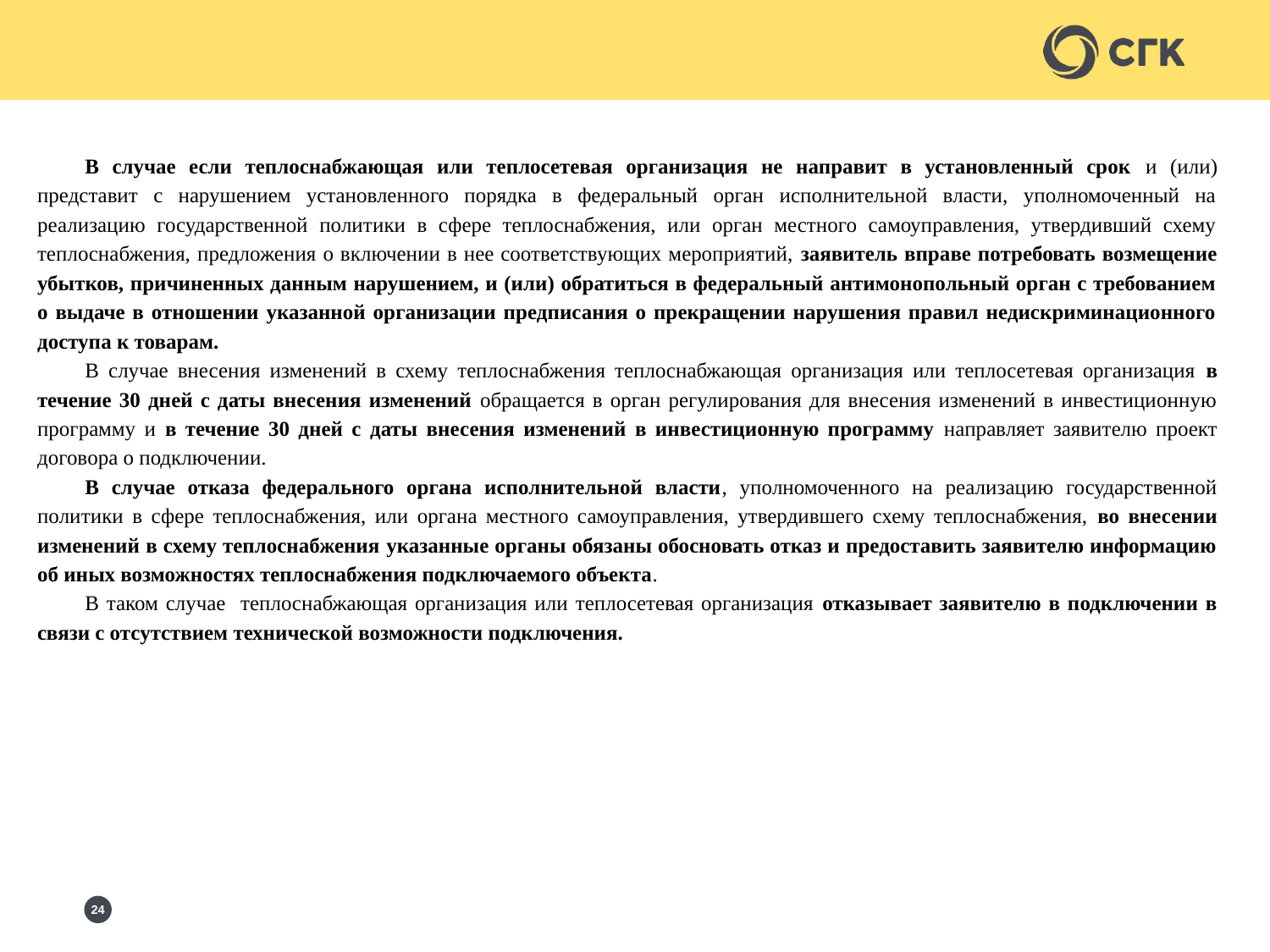

В случае если теплоснабжающая или теплосетевая организация не направит в установленный срок и (или) представит с нарушением установленного порядка в федеральный орган исполнительной власти, уполномоченный на реализацию государственной политики в сфере теплоснабжения, или орган местного самоуправления, утвердивший схему теплоснабжения, предложения о включении в нее соответствующих мероприятий, заявитель вправе потребовать возмещение убытков, причиненных данным нарушением, и (или) обратиться в федеральный антимонопольный орган с требованием о выдаче в отношении указанной организации предписания о прекращении нарушения правил недискриминационного доступа к товарам.
В случае внесения изменений в схему теплоснабжения теплоснабжающая организация или теплосетевая организация в течение 30 дней с даты внесения изменений обращается в орган регулирования для внесения изменений в инвестиционную программу и в течение 30 дней с даты внесения изменений в инвестиционную программу направляет заявителю проект договора о подключении.
В случае отказа федерального органа исполнительной власти, уполномоченного на реализацию государственной политики в сфере теплоснабжения, или органа местного самоуправления, утвердившего схему теплоснабжения, во внесении изменений в схему теплоснабжения указанные органы обязаны обосновать отказ и предоставить заявителю информацию об иных возможностях теплоснабжения подключаемого объекта.
В таком случае  теплоснабжающая организация или теплосетевая организация отказывает заявителю в подключении в связи с отсутствием технической возможности подключения.